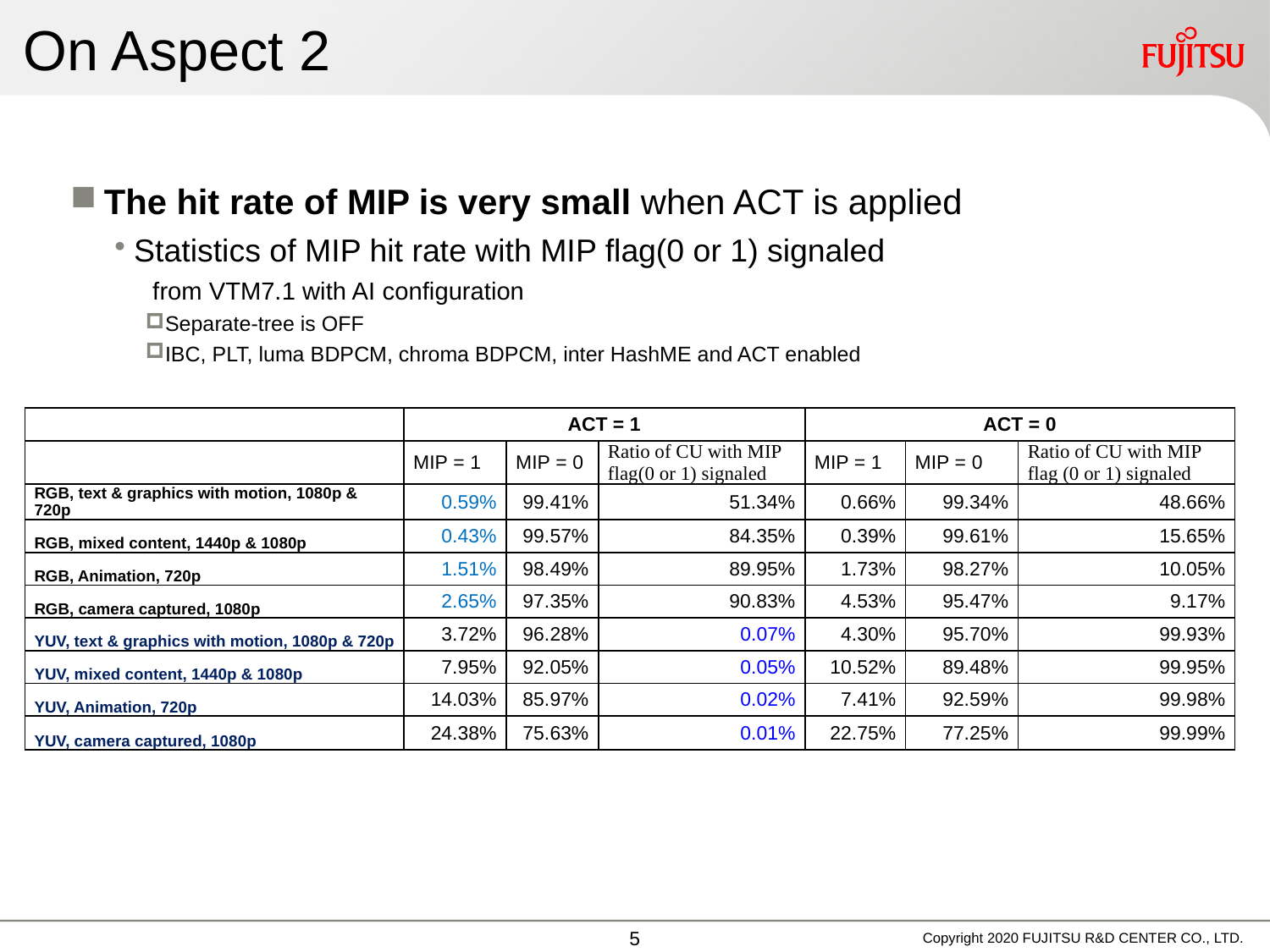

# On Aspect 2

The hit rate of MIP is very small when ACT is applied
Statistics of MIP hit rate with MIP flag(0 or 1) signaled
 from VTM7.1 with AI configuration
Separate-tree is OFF
IBC, PLT, luma BDPCM, chroma BDPCM, inter HashME and ACT enabled

|  | ACT = 1 |  |  | ACT = 0 |  |  |
| --- | --- | --- | --- | --- | --- | --- |
|  | MIP = 1 | MIP = 0 | Ratio of CU with MIP flag(0 or 1) signaled | MIP = 1 | MIP = 0 | Ratio of CU with MIP flag (0 or 1) signaled |
| RGB, text & graphics with motion, 1080p & 720p | 0.59% | 99.41% | 51.34% | 0.66% | 99.34% | 48.66% |
| RGB, mixed content, 1440p & 1080p | 0.43% | 99.57% | 84.35% | 0.39% | 99.61% | 15.65% |
| RGB, Animation, 720p | 1.51% | 98.49% | 89.95% | 1.73% | 98.27% | 10.05% |
| RGB, camera captured, 1080p | 2.65% | 97.35% | 90.83% | 4.53% | 95.47% | 9.17% |
| YUV, text & graphics with motion, 1080p & 720p | 3.72% | 96.28% | 0.07% | 4.30% | 95.70% | 99.93% |
| YUV, mixed content, 1440p & 1080p | 7.95% | 92.05% | 0.05% | 10.52% | 89.48% | 99.95% |
| YUV, Animation, 720p | 14.03% | 85.97% | 0.02% | 7.41% | 92.59% | 99.98% |
| YUV, camera captured, 1080p | 24.38% | 75.63% | 0.01% | 22.75% | 77.25% | 99.99% |
5
Copyright 2020 FUJITSU R&D CENTER CO., LTD.